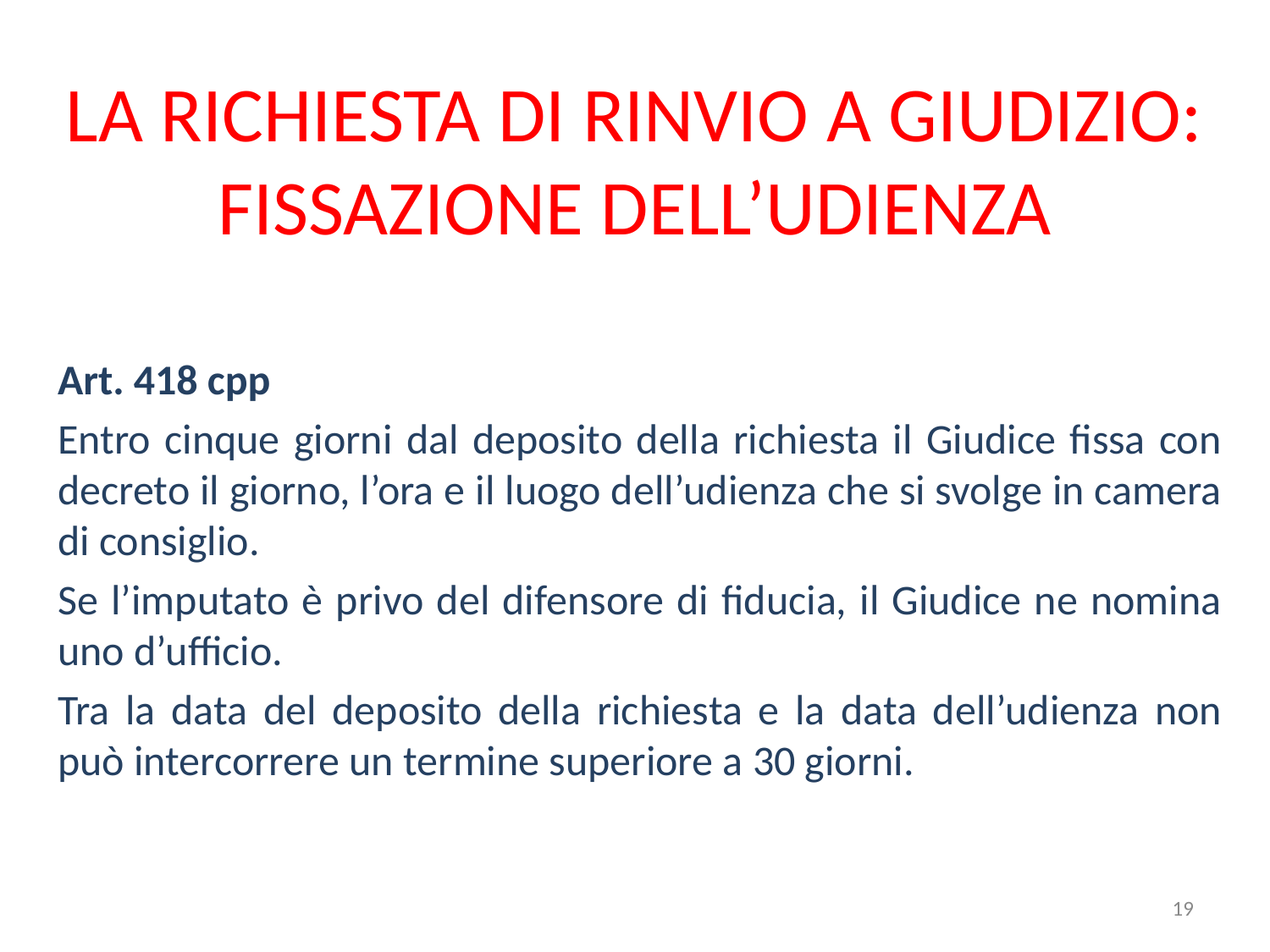

# LA RICHIESTA DI RINVIO A GIUDIZIO: FISSAZIONE DELL’UDIENZA
Art. 418 cpp
Entro cinque giorni dal deposito della richiesta il Giudice fissa con decreto il giorno, l’ora e il luogo dell’udienza che si svolge in camera di consiglio.
Se l’imputato è privo del difensore di fiducia, il Giudice ne nomina uno d’ufficio.
Tra la data del deposito della richiesta e la data dell’udienza non può intercorrere un termine superiore a 30 giorni.

19